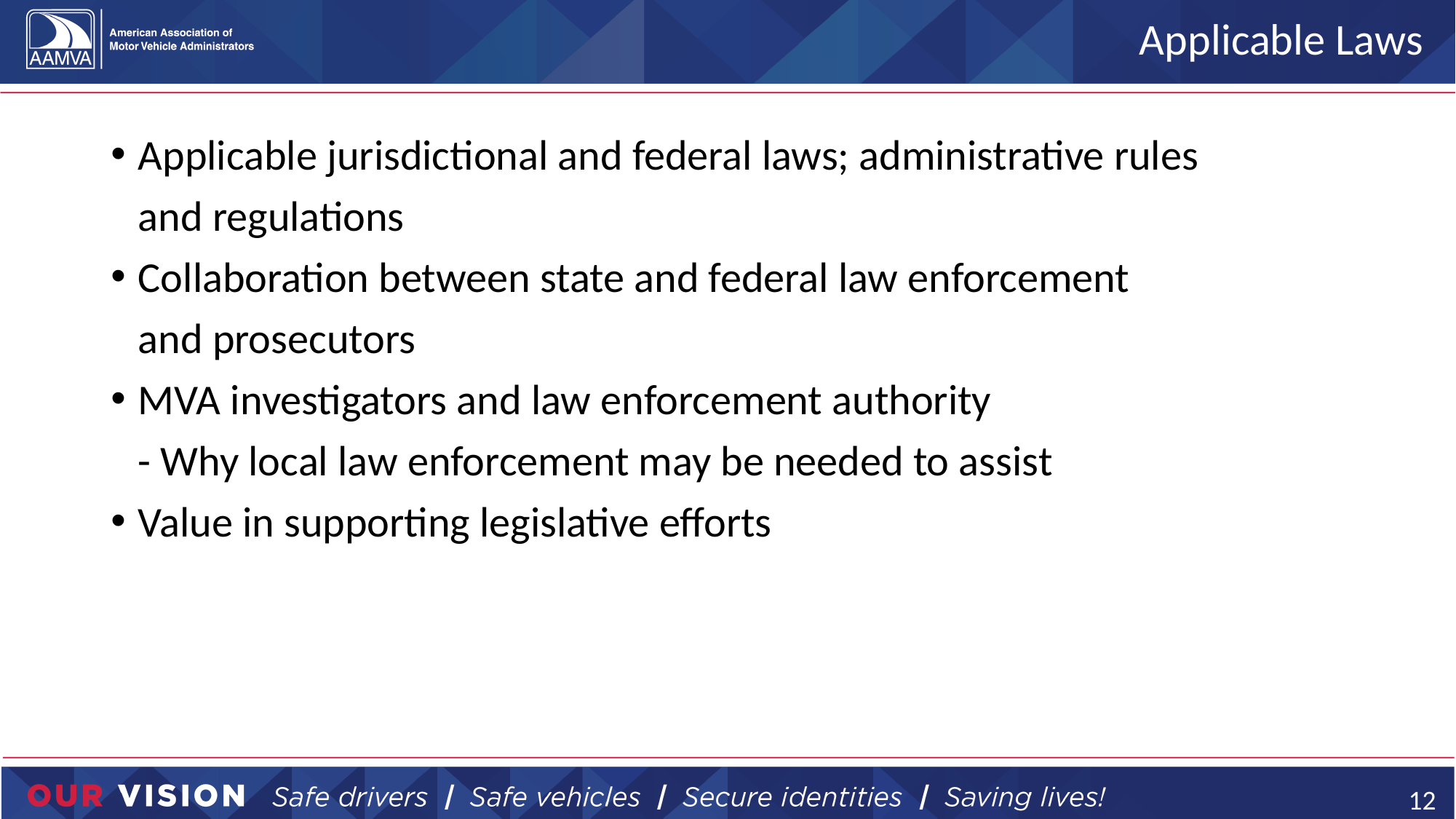

# Applicable Laws
Applicable jurisdictional and federal laws; administrative rules
and regulations
Collaboration between state and federal law enforcement
and prosecutors
MVA investigators and law enforcement authority
- Why local law enforcement may be needed to assist
Value in supporting legislative efforts

12